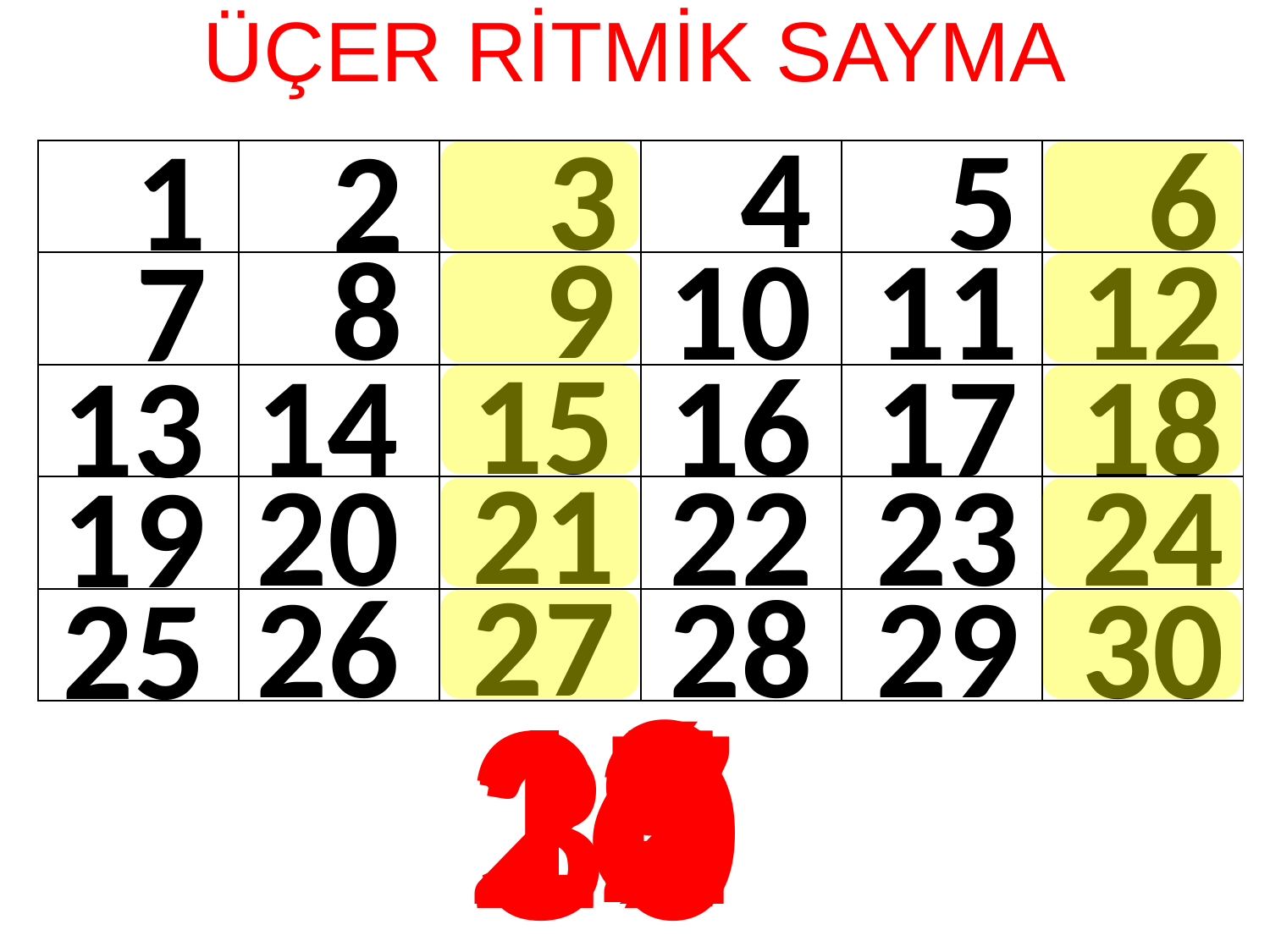

# ÜÇER RİTMİK SAYMA
4
3
5
6
1
2
|  |  |  |  |  |  |
| --- | --- | --- | --- | --- | --- |
|  |  |  |  |  |  |
|  |  |  |  |  |  |
|  |  |  |  |  |  |
|  |  |  |  |  |  |

9
8
10
11
12
7

15
14
16
17
18
13

21
20
22
23
24
19

27
26
28
29
30
25

3
12
15
18
6
21
9
24
27
30